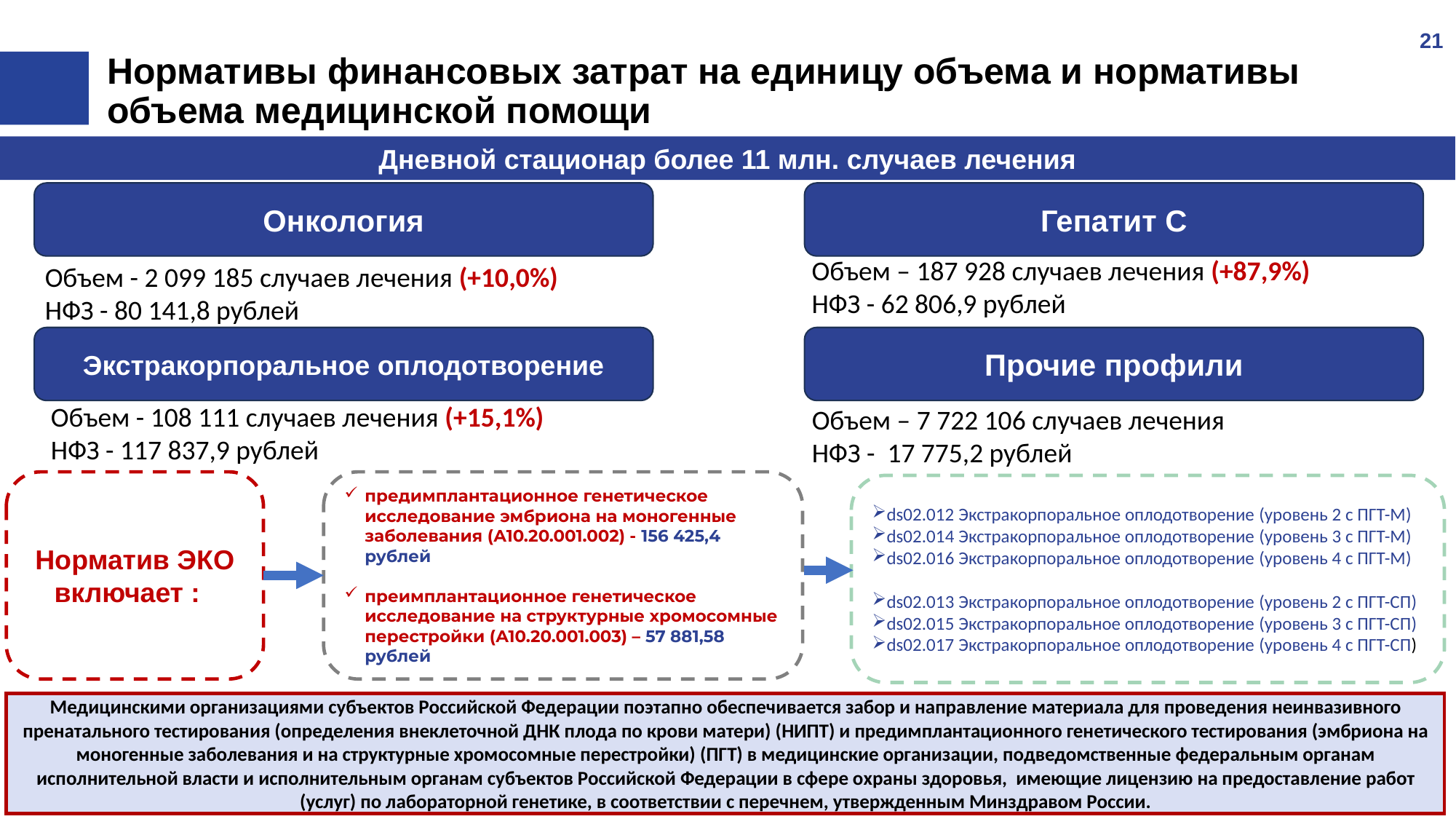

21
# Нормативы финансовых затрат на единицу объема и нормативы объема медицинской помощи
Дневной стационар более 11 млн. случаев лечения
Онкология
Гепатит С
Объем – 187 928 случаев лечения (+87,9%)
НФЗ - 62 806,9 рублей
Объем - 2 099 185 случаев лечения (+10,0%)
НФЗ - 80 141,8 рублей
Экстракорпоральное оплодотворение
Прочие профили
Объем - 108 111 случаев лечения (+15,1%)
НФЗ - 117 837,9 рублей
Объем – 7 722 106 случаев лечения
НФЗ -  17 775,2 рублей
Норматив ЭКО включает :
предимплантационное генетическое исследование эмбриона на моногенные заболевания (А10.20.001.002) - 156 425,4 рублей

преимплантационное генетическое исследование на структурные хромосомные перестройки (А10.20.001.003) – 57 881,58 рублей
ds02.012 Экстракорпоральное оплодотворение (уровень 2 с ПГТ-М)
ds02.014 Экстракорпоральное оплодотворение (уровень 3 с ПГТ-М)
ds02.016 Экстракорпоральное оплодотворение (уровень 4 с ПГТ-М)

ds02.013 Экстракорпоральное оплодотворение (уровень 2 с ПГТ-СП)
ds02.015 Экстракорпоральное оплодотворение (уровень 3 с ПГТ-СП)
ds02.017 Экстракорпоральное оплодотворение (уровень 4 с ПГТ-СП)
Медицинскими организациями субъектов Российской Федерации поэтапно обеспечивается забор и направление материала для проведения неинвазивного пренатального тестирования (определения внеклеточной ДНК плода по крови матери) (НИПТ) и предимплантационного генетического тестирования (эмбриона на моногенные заболевания и на структурные хромосомные перестройки) (ПГТ) в медицинские организации, подведомственные федеральным органам исполнительной власти и исполнительным органам субъектов Российской Федерации в сфере охраны здоровья,  имеющие лицензию на предоставление работ (услуг) по лабораторной генетике, в соответствии с перечнем, утвержденным Минздравом России.